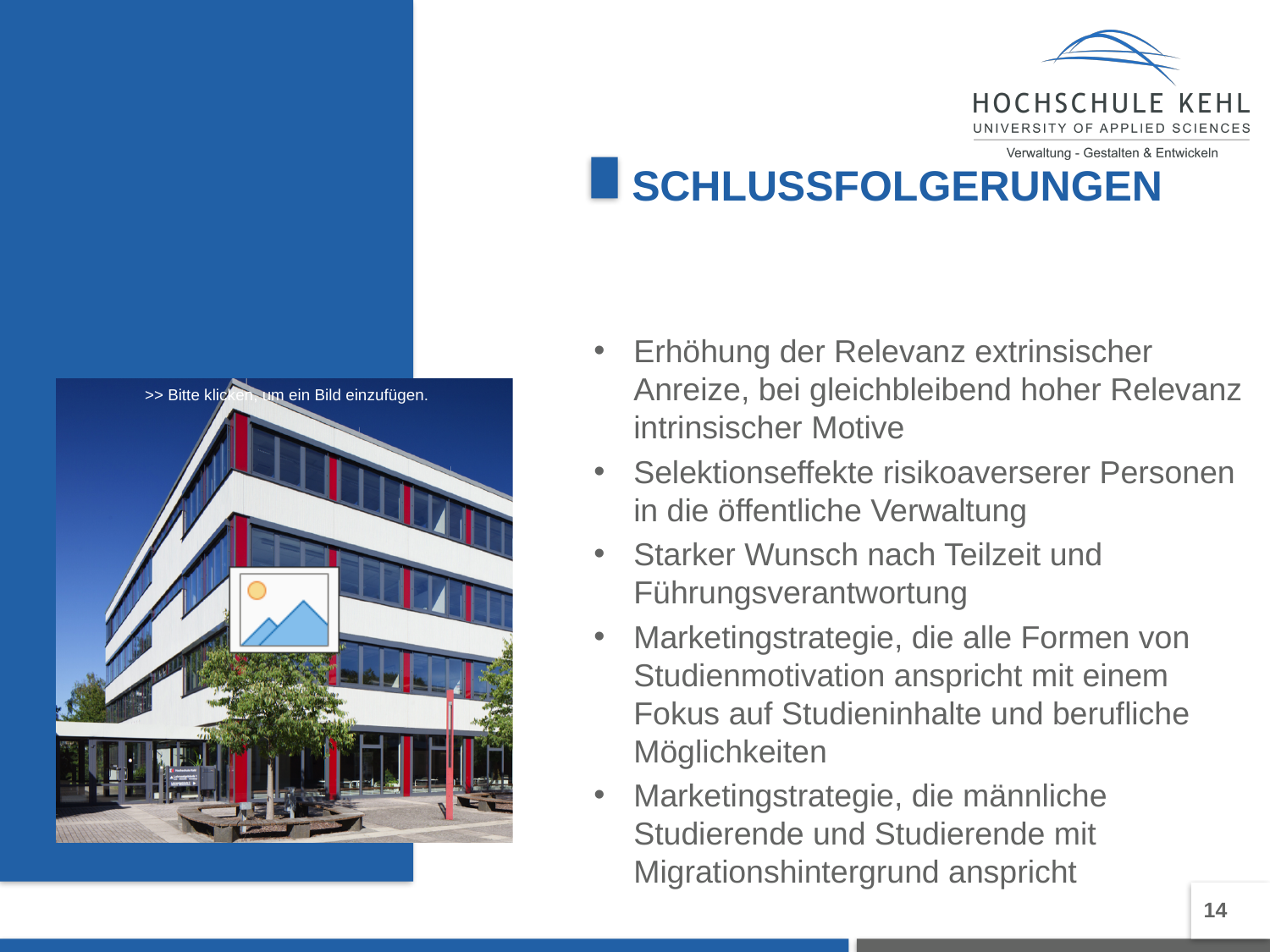

Schlussfolgerungen
Erhöhung der Relevanz extrinsischer Anreize, bei gleichbleibend hoher Relevanz intrinsischer Motive
Selektionseffekte risikoaverserer Personen in die öffentliche Verwaltung
Starker Wunsch nach Teilzeit und Führungsverantwortung
Marketingstrategie, die alle Formen von Studienmotivation anspricht mit einem Fokus auf Studieninhalte und berufliche Möglichkeiten
Marketingstrategie, die männliche Studierende und Studierende mit Migrationshintergrund anspricht